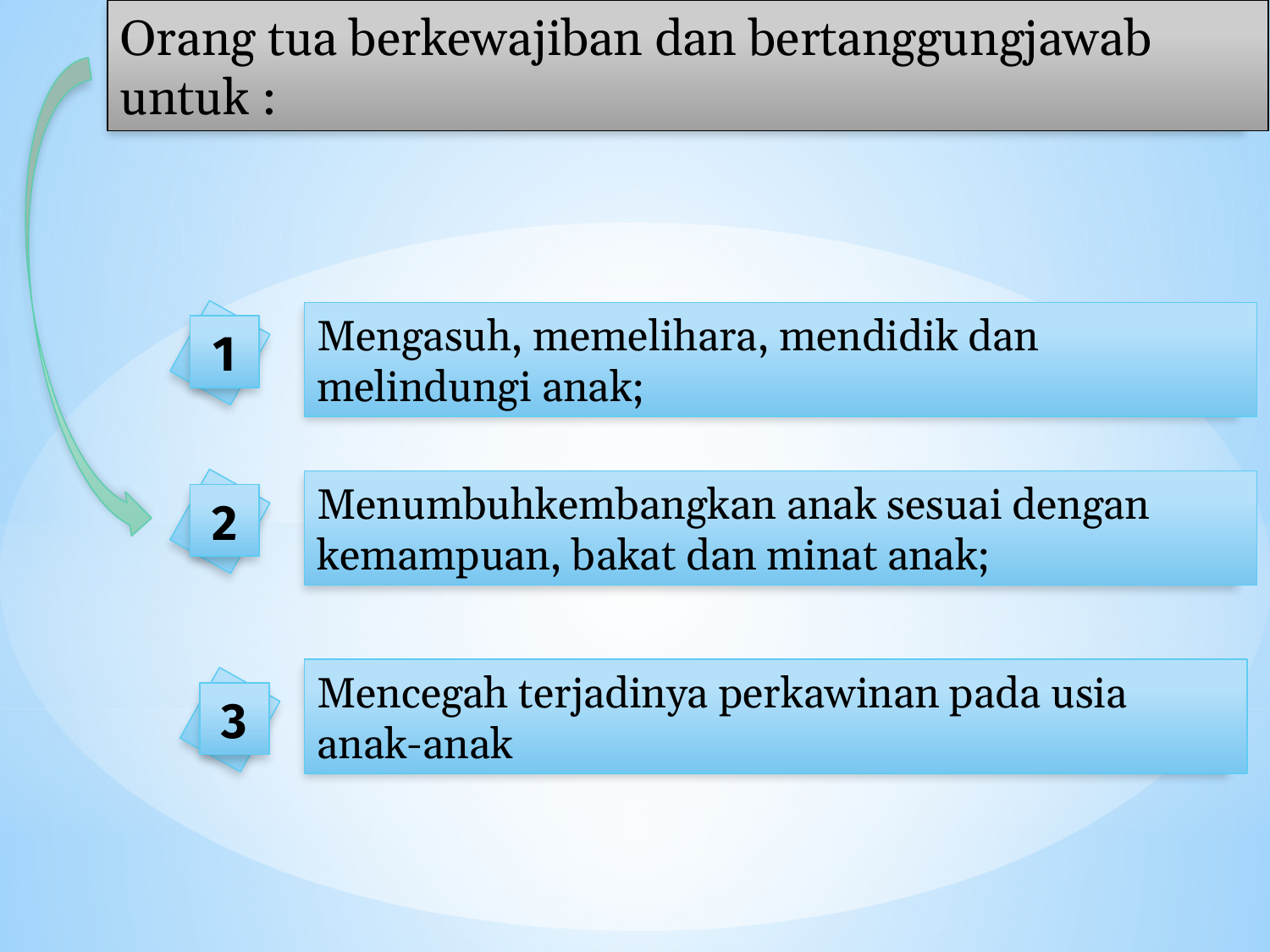

Orang tua berkewajiban dan bertanggungjawab untuk :

Mengasuh, memelihara, mendidik dan melindungi anak;

1
Menumbuhkembangkan anak sesuai dengan kemampuan, bakat dan minat anak;

2
Mencegah terjadinya perkawinan pada usia anak-anak

3